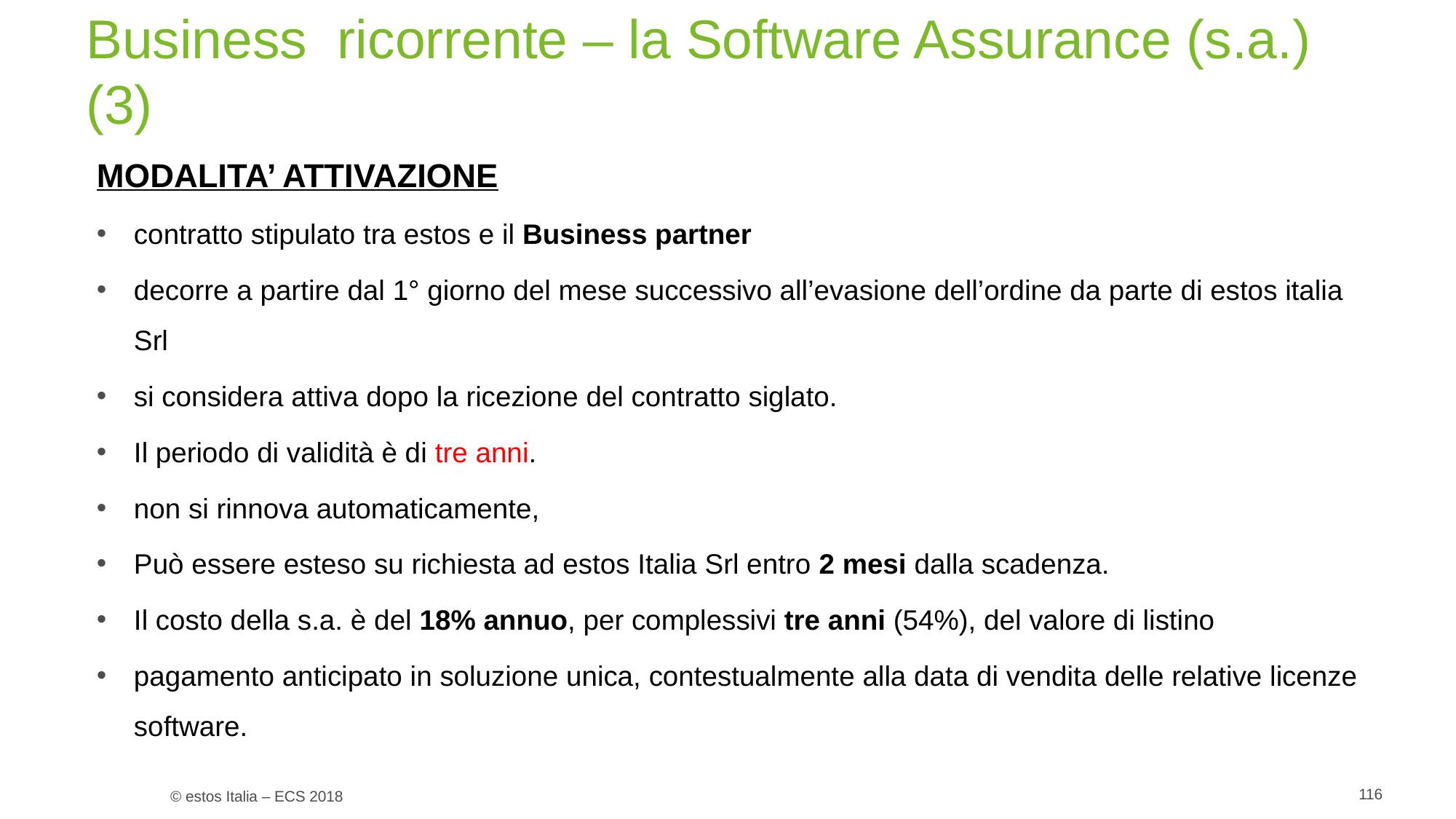

# Business  ricorrente – la Software Assurance (s.a.) (3)
MODALITA’ ATTIVAZIONE
contratto stipulato tra estos e il Business partner
decorre a partire dal 1° giorno del mese successivo all’evasione dell’ordine da parte di estos italia Srl
si considera attiva dopo la ricezione del contratto siglato.
Il periodo di validità è di tre anni.
non si rinnova automaticamente,
Può essere esteso su richiesta ad estos Italia Srl entro 2 mesi dalla scadenza.
Il costo della s.a. è del 18% annuo, per complessivi tre anni (54%), del valore di listino
pagamento anticipato in soluzione unica, contestualmente alla data di vendita delle relative licenze software.

116
© estos Italia – ECS 2018